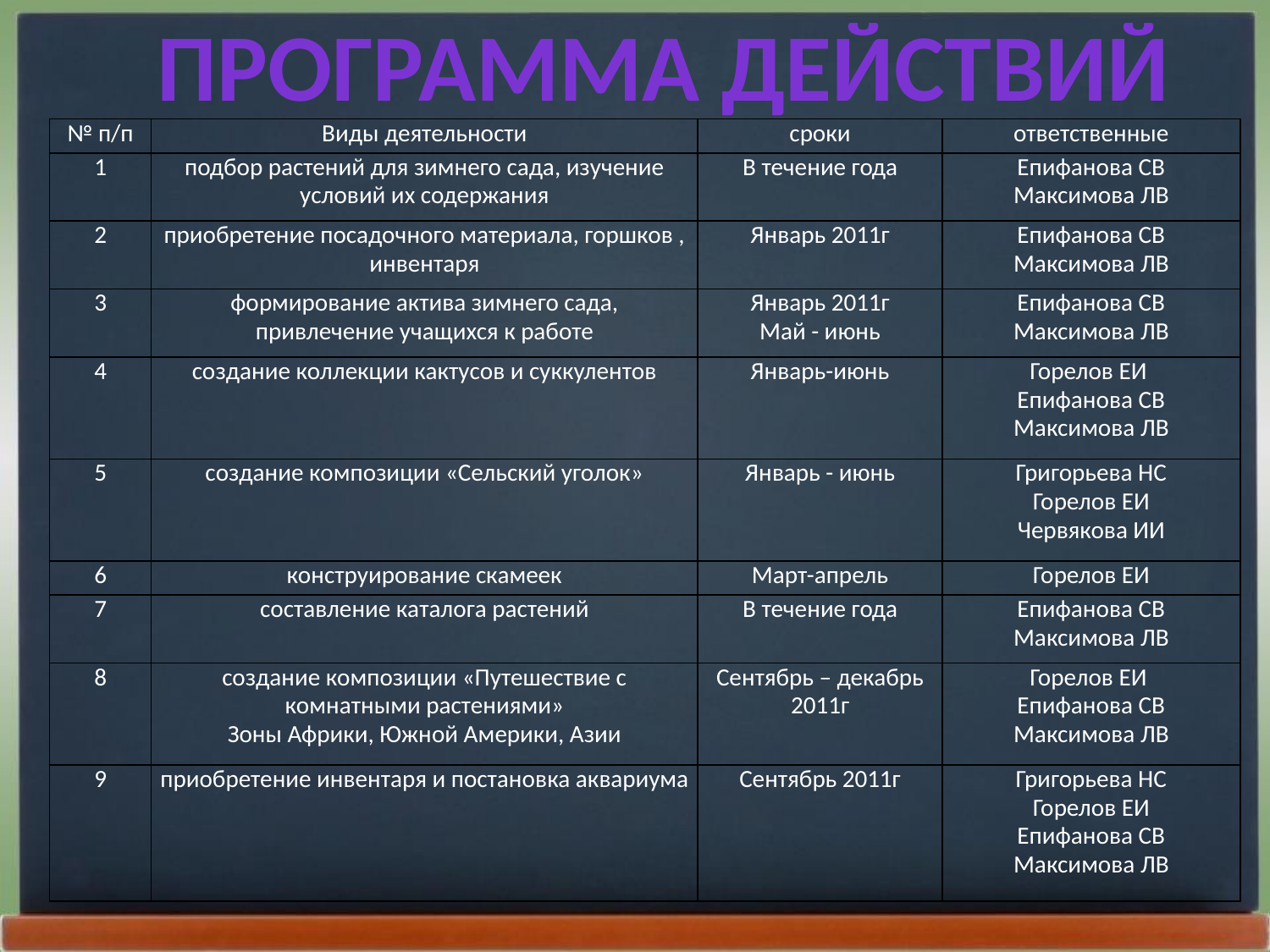

Программа действий
| № п/п | Виды деятельности | сроки | ответственные |
| --- | --- | --- | --- |
| 1 | подбор растений для зимнего сада, изучение условий их содержания | В течение года | Епифанова СВ Максимова ЛВ |
| 2 | приобретение посадочного материала, горшков , инвентаря | Январь 2011г | Епифанова СВ Максимова ЛВ |
| 3 | формирование актива зимнего сада, привлечение учащихся к работе | Январь 2011г Май - июнь | Епифанова СВ Максимова ЛВ |
| 4 | создание коллекции кактусов и суккулентов | Январь-июнь | Горелов ЕИ Епифанова СВ Максимова ЛВ |
| 5 | создание композиции «Сельский уголок» | Январь - июнь | Григорьева НС Горелов ЕИ Червякова ИИ |
| 6 | конструирование скамеек | Март-апрель | Горелов ЕИ |
| 7 | составление каталога растений | В течение года | Епифанова СВ Максимова ЛВ |
| 8 | создание композиции «Путешествие с комнатными растениями» Зоны Африки, Южной Америки, Азии | Сентябрь – декабрь 2011г | Горелов ЕИ Епифанова СВ Максимова ЛВ |
| 9 | приобретение инвентаря и постановка аквариума | Сентябрь 2011г | Григорьева НС Горелов ЕИ Епифанова СВ Максимова ЛВ |